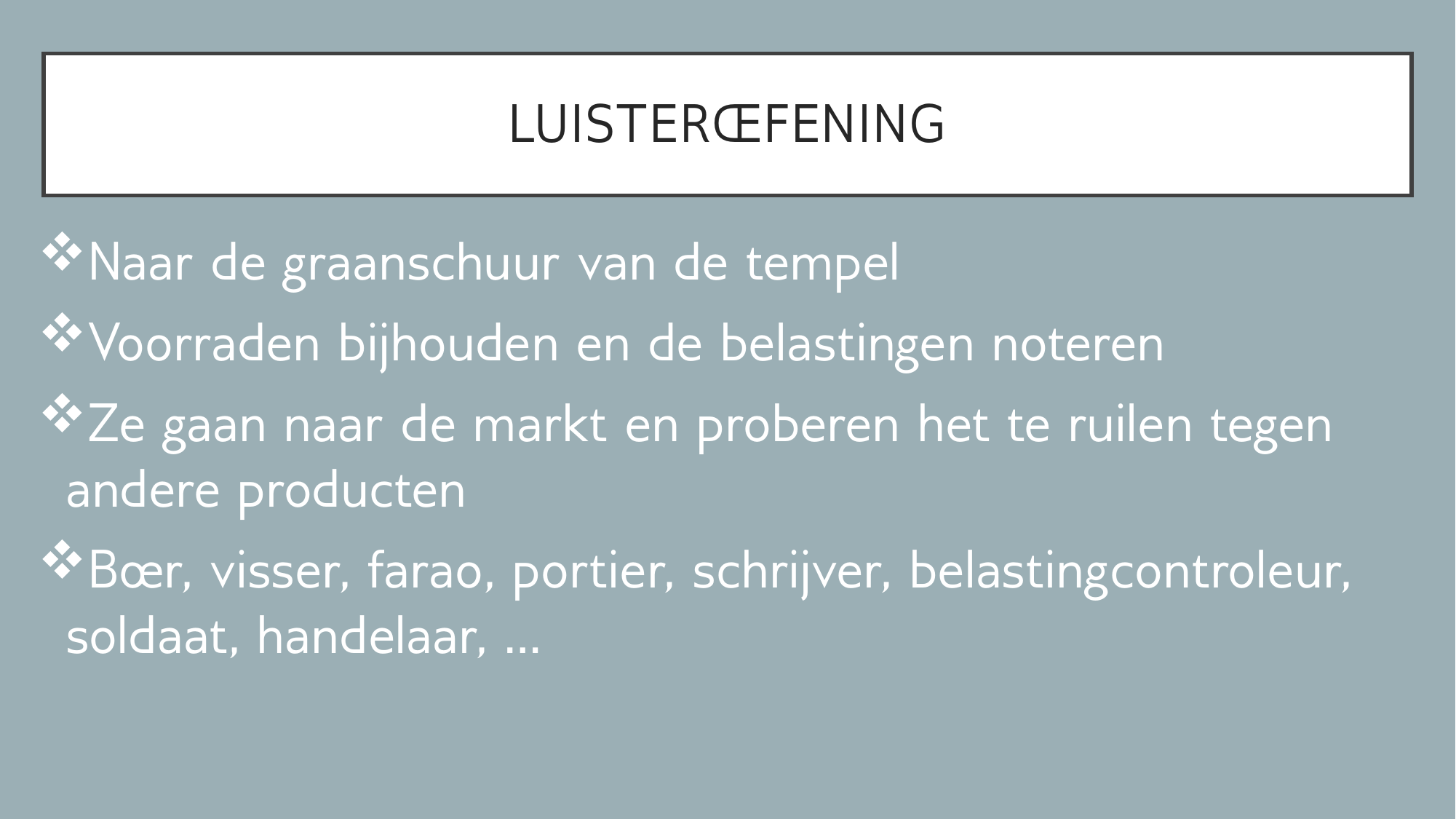

# LUISTEROEFENING
Naar de graanschuur van de tempel
Voorraden bijhouden en de belastingen noteren
Ze gaan naar de markt en proberen het te ruilen tegen andere producten
Boer, visser, farao, portier, schrijver, belastingcontroleur, soldaat, handelaar, …